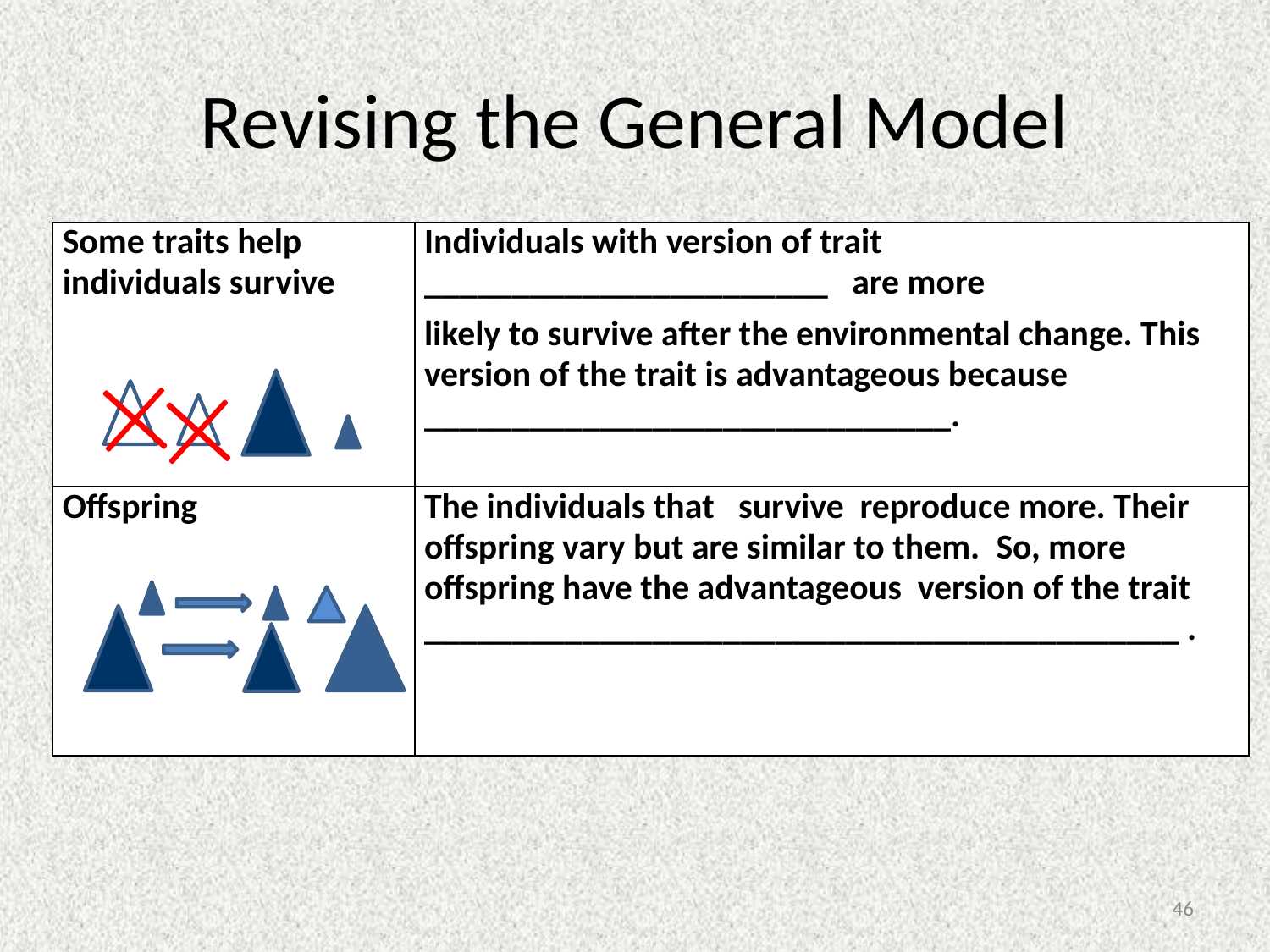

# Revising the General Model
| Some traits help individuals survive | Individuals with version of trait \_\_\_\_\_\_\_\_\_\_\_\_\_\_\_\_\_\_\_\_\_\_\_ are more likely to survive after the environmental change. This version of the trait is advantageous because \_\_\_\_\_\_\_\_\_\_\_\_\_\_\_\_\_\_\_\_\_\_\_\_\_\_\_\_\_\_. |
| --- | --- |
| Offspring | The individuals that survive reproduce more. Their offspring vary but are similar to them. So, more offspring have the advantageous version of the trait \_\_\_\_\_\_\_\_\_\_\_\_\_\_\_\_\_\_\_\_\_\_\_\_\_\_\_\_\_\_\_\_\_\_\_\_\_\_\_\_\_\_\_ . |

46